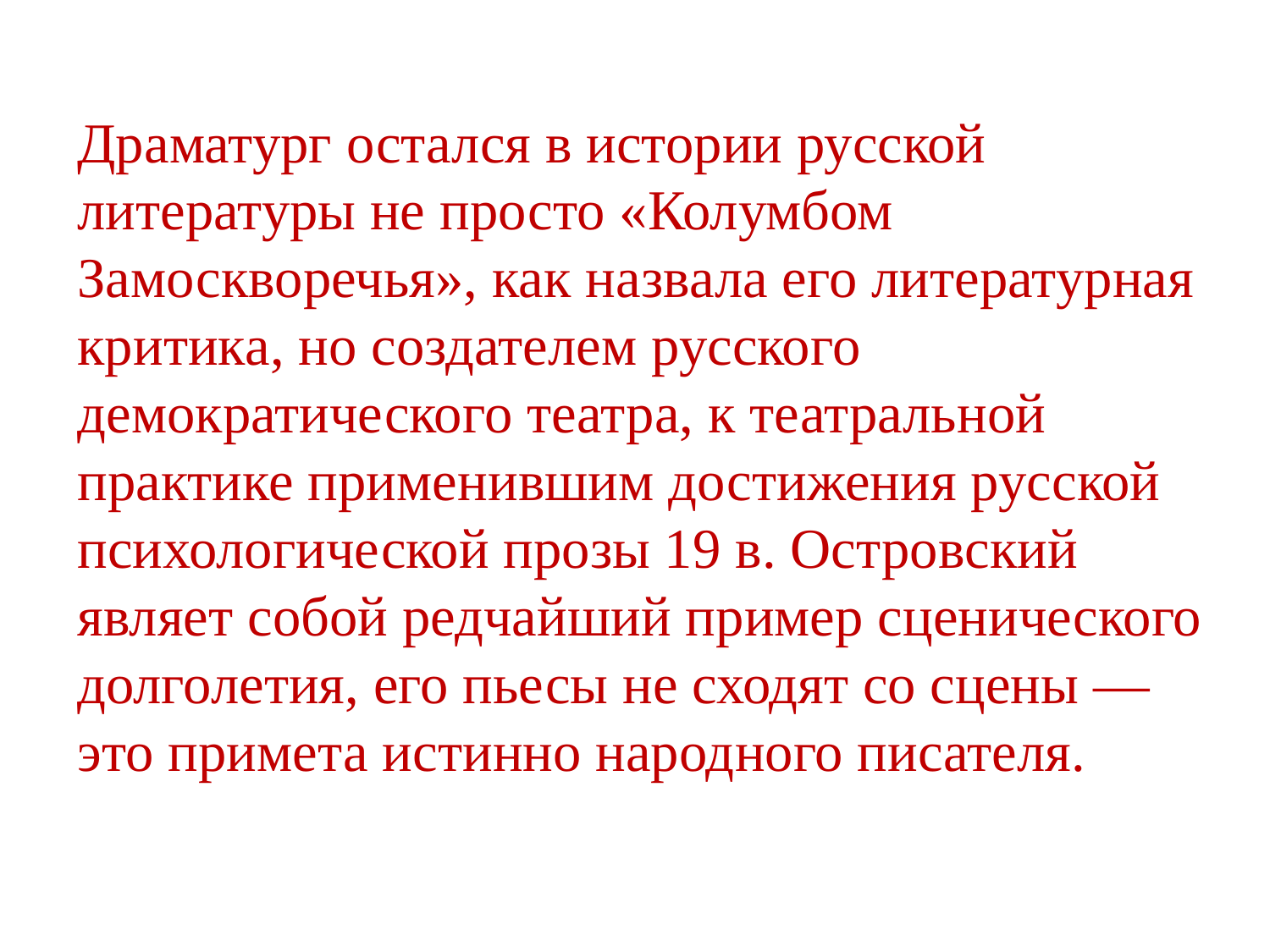

Драматург остался в истории русской литературы не просто «Колумбом Замоскворечья», как назвала его литературная критика, но создателем русского демократического театра, к театральной практике применившим достижения русской психологической прозы 19 в. Островский являет собой редчайший пример сценического долголетия, его пьесы не сходят со сцены — это примета истинно народного писателя.